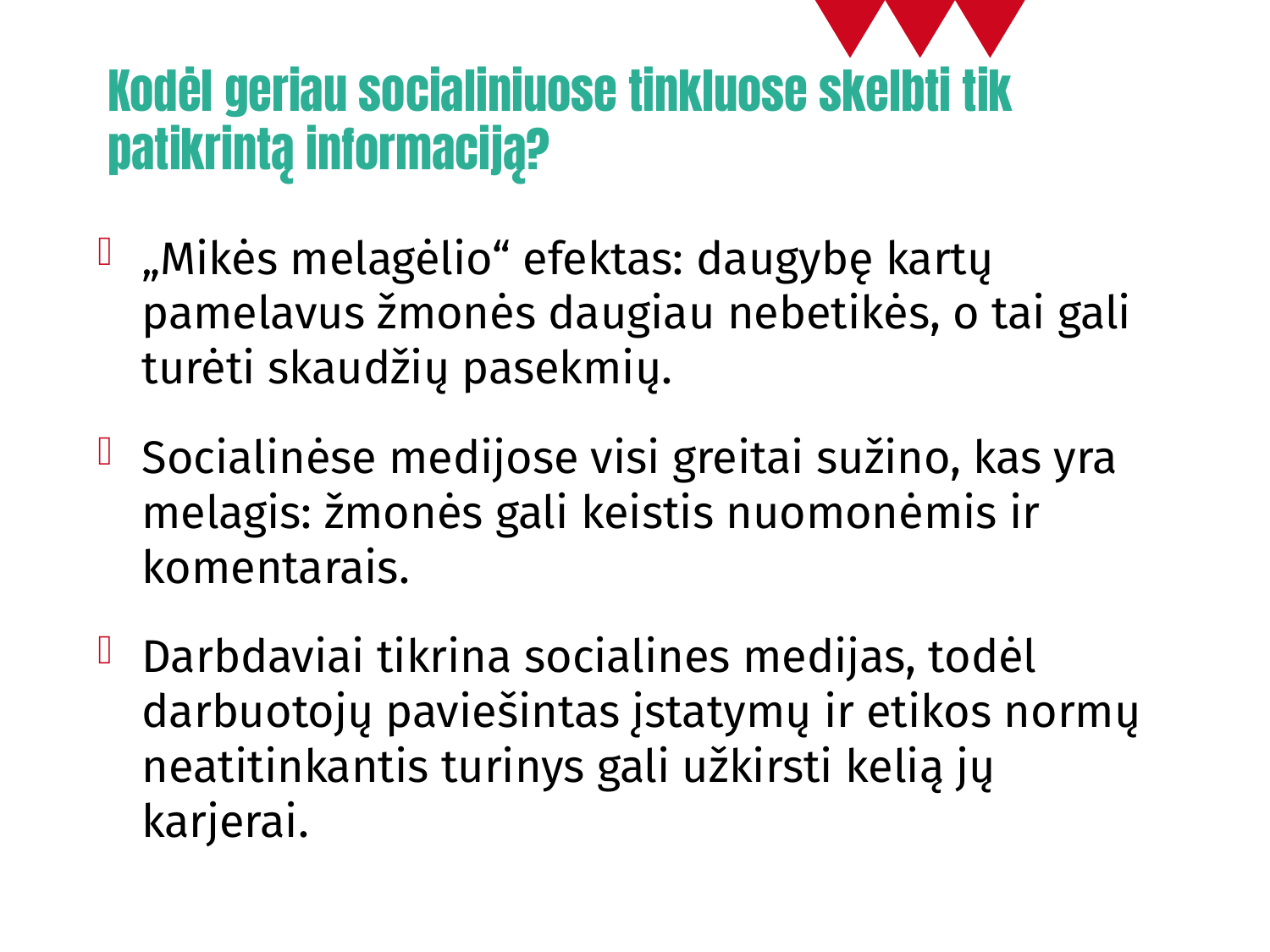

# Kodėl geriau socialiniuose tinkluose skelbti tik patikrintą informaciją?
„Mikės melagėlio“ efektas: daugybę kartų pamelavus žmonės daugiau nebetikės, o tai gali turėti skaudžių pasekmių.

Socialinėse medijose visi greitai sužino, kas yra melagis: žmonės gali keistis nuomonėmis ir komentarais.

Darbdaviai tikrina socialines medijas, todėl darbuotojų paviešintas įstatymų ir etikos normų neatitinkantis turinys gali užkirsti kelią jų karjerai.